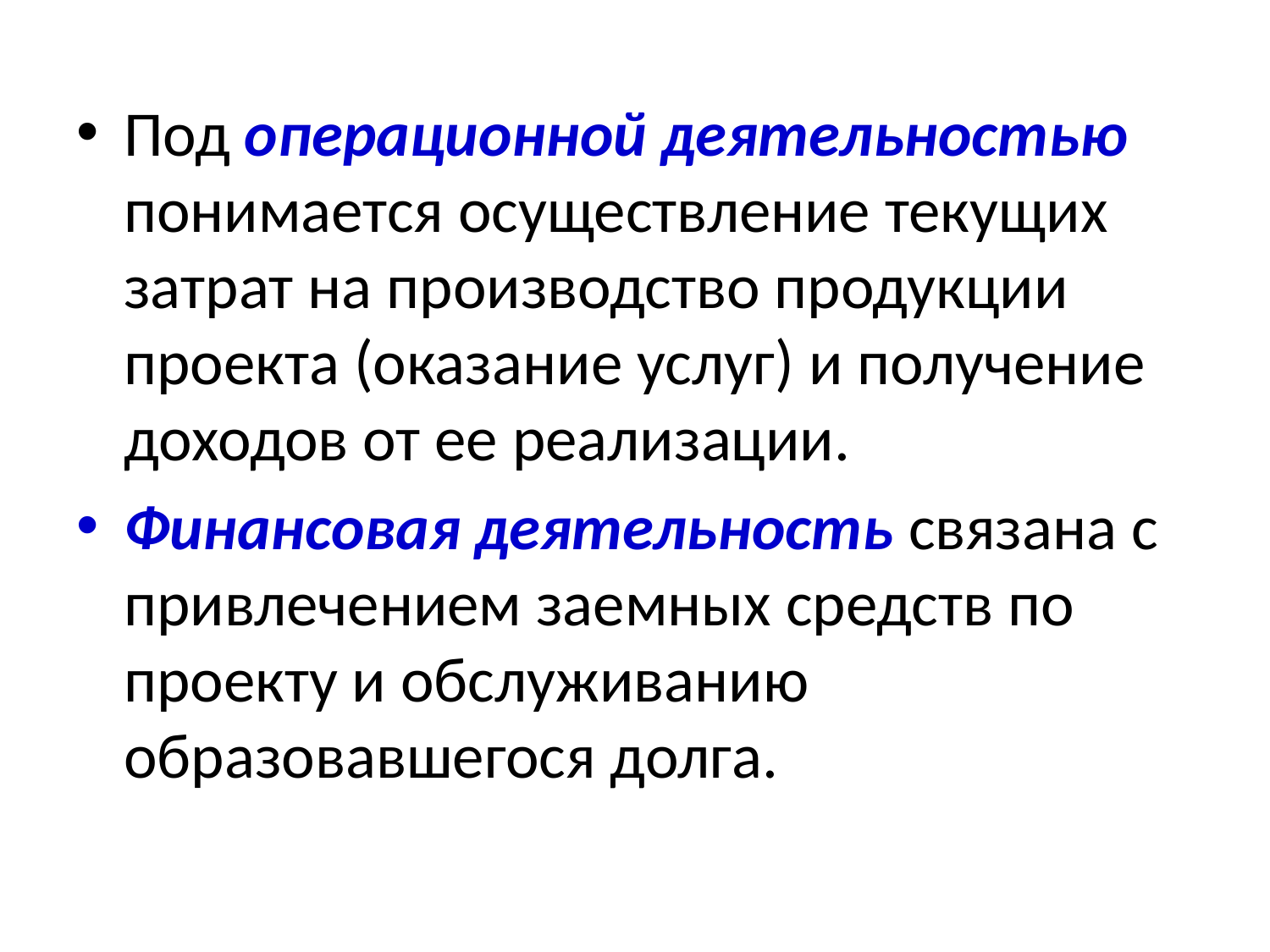

Под операционной деятельностью понимается осуществление текущих затрат на производство продукции проекта (оказание услуг) и получение доходов от ее реализации.
Финансовая деятельность связана с привлечением заемных средств по проекту и обслуживанию образовавшегося долга.